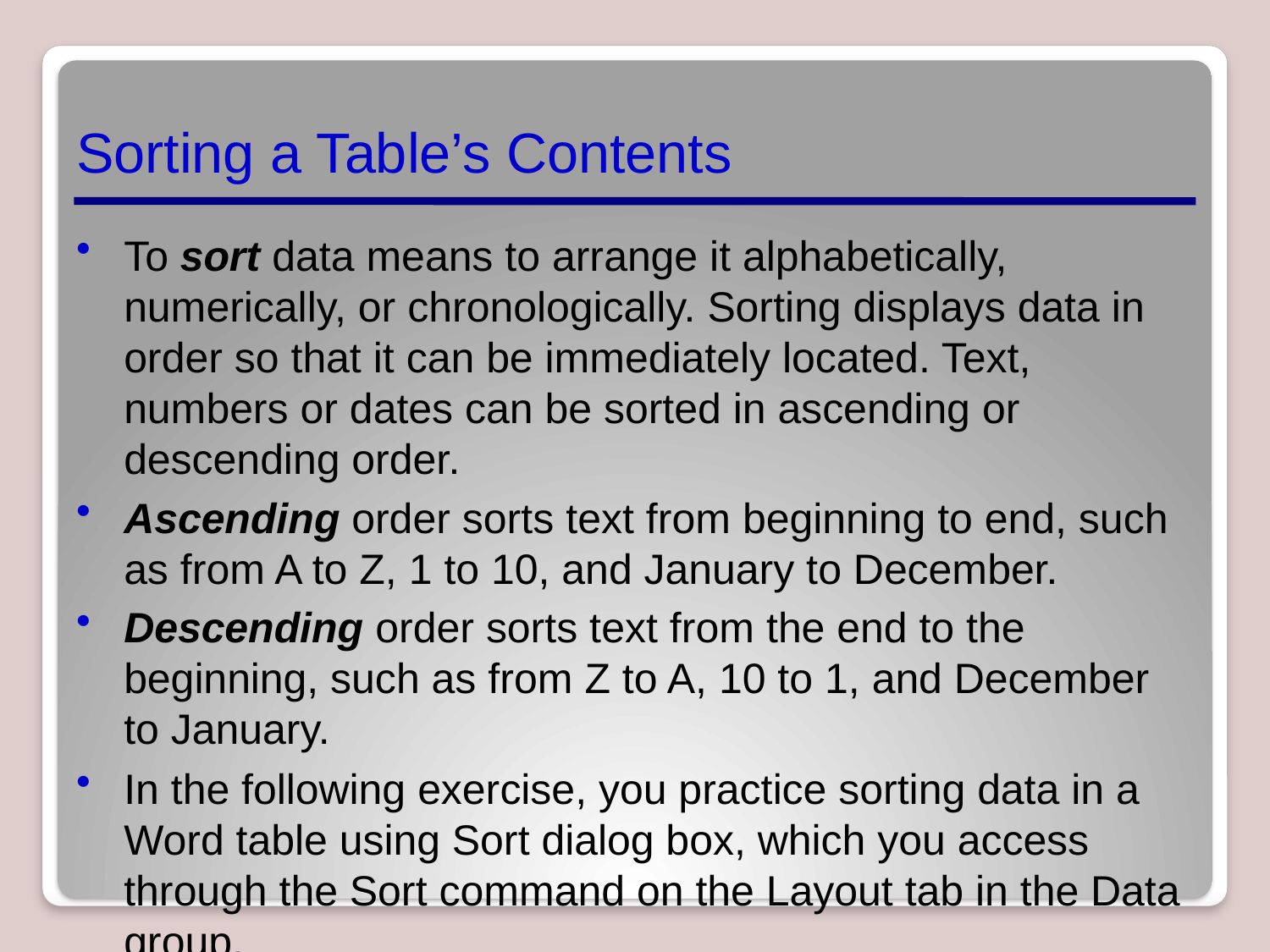

# Sorting a Table’s Contents
To sort data means to arrange it alphabetically, numerically, or chronologically. Sorting displays data in order so that it can be immediately located. Text, numbers or dates can be sorted in ascending or descending order.
Ascending order sorts text from beginning to end, such as from A to Z, 1 to 10, and January to December.
Descending order sorts text from the end to the beginning, such as from Z to A, 10 to 1, and December to January.
In the following exercise, you practice sorting data in a Word table using Sort dialog box, which you access through the Sort command on the Layout tab in the Data group.